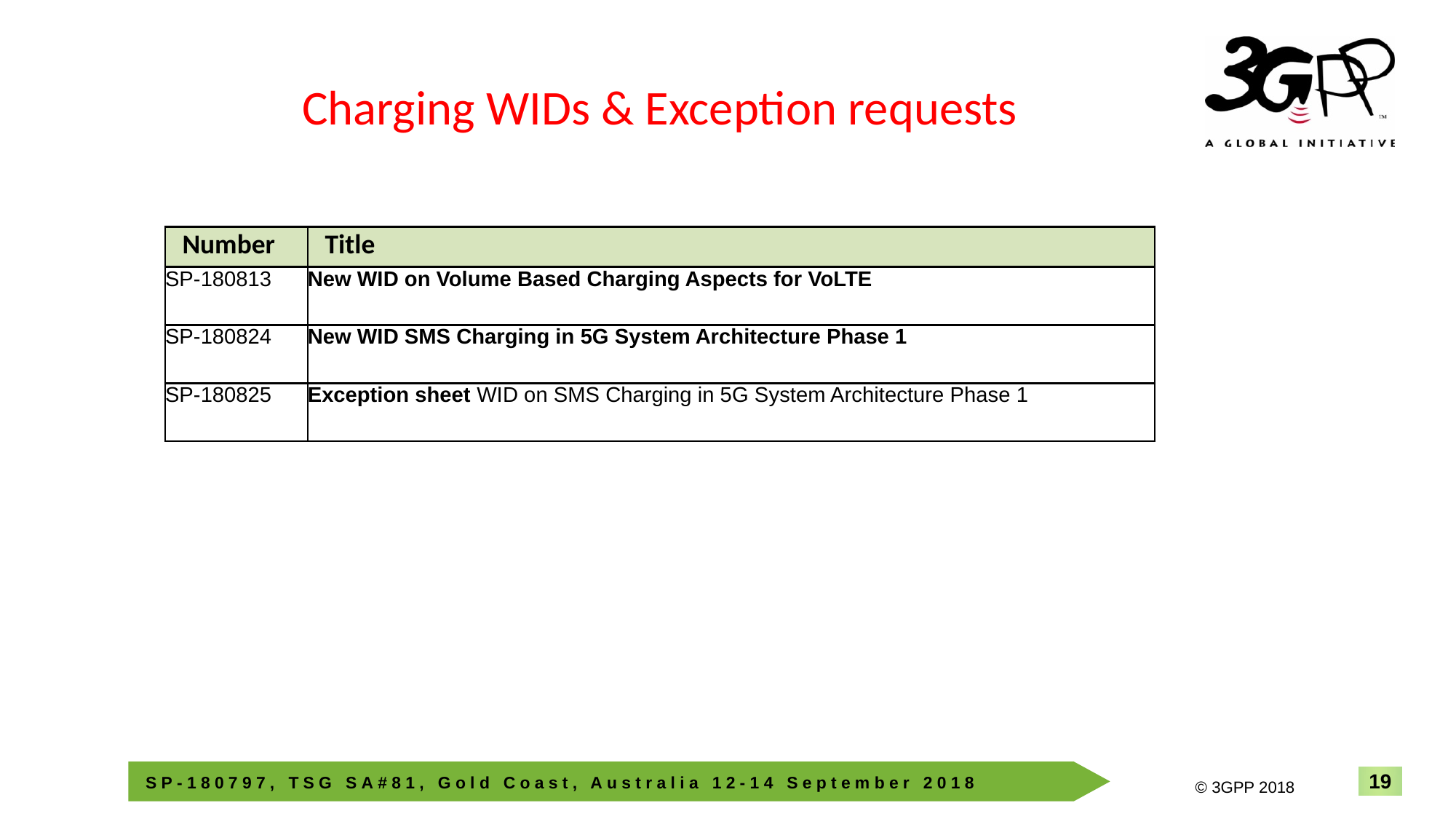

Charging WIDs & Exception requests
| Number | Title |
| --- | --- |
| SP-180813 | New WID on Volume Based Charging Aspects for VoLTE |
| SP-180824 | New WID SMS Charging in 5G System Architecture Phase 1 |
| SP-180825 | Exception sheet WID on SMS Charging in 5G System Architecture Phase 1 |